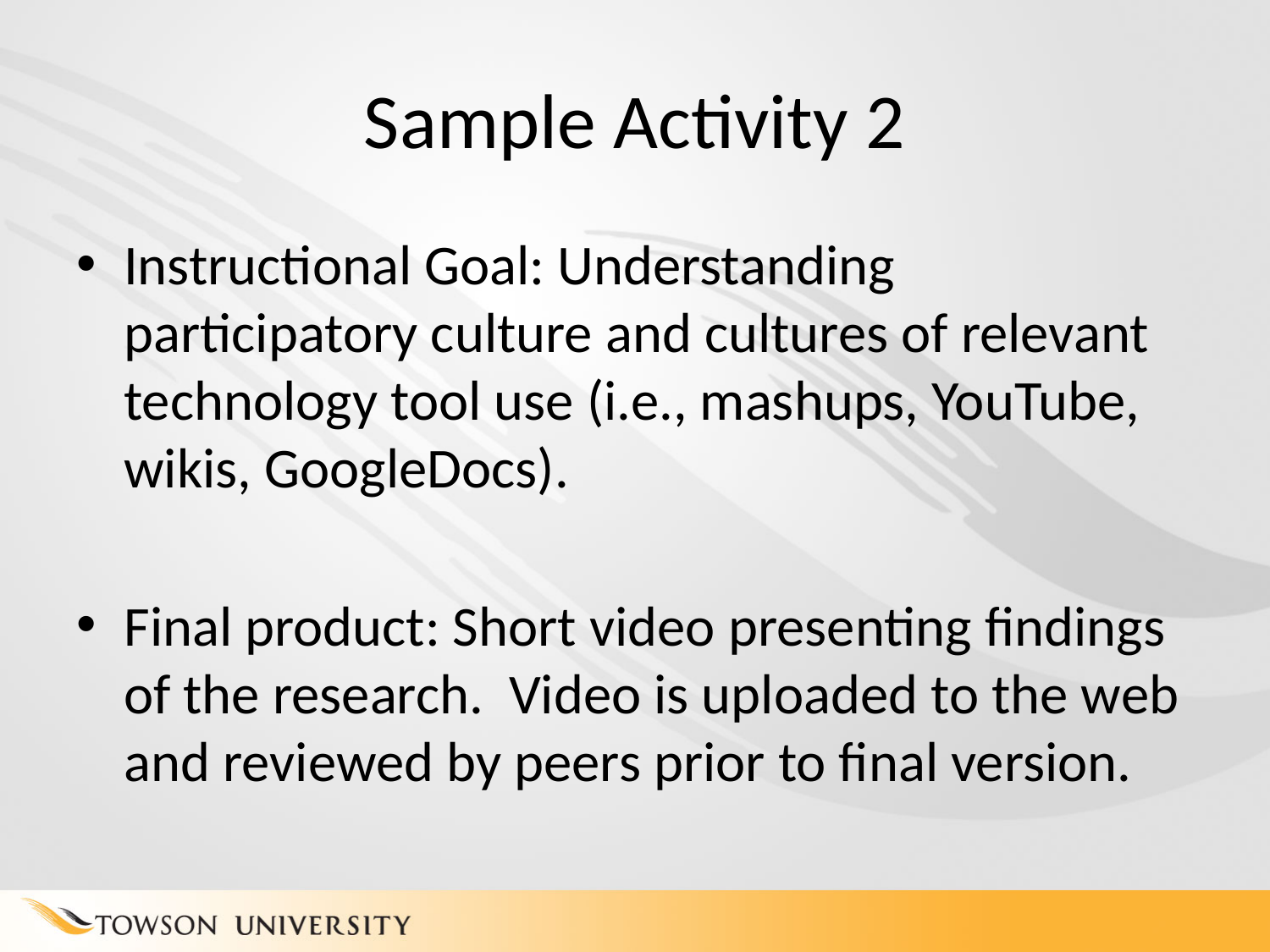

# Sample Activity 2
Instructional Goal: Understanding participatory culture and cultures of relevant technology tool use (i.e., mashups, YouTube, wikis, GoogleDocs).

Final product: Short video presenting findings of the research.  Video is uploaded to the web and reviewed by peers prior to final version.